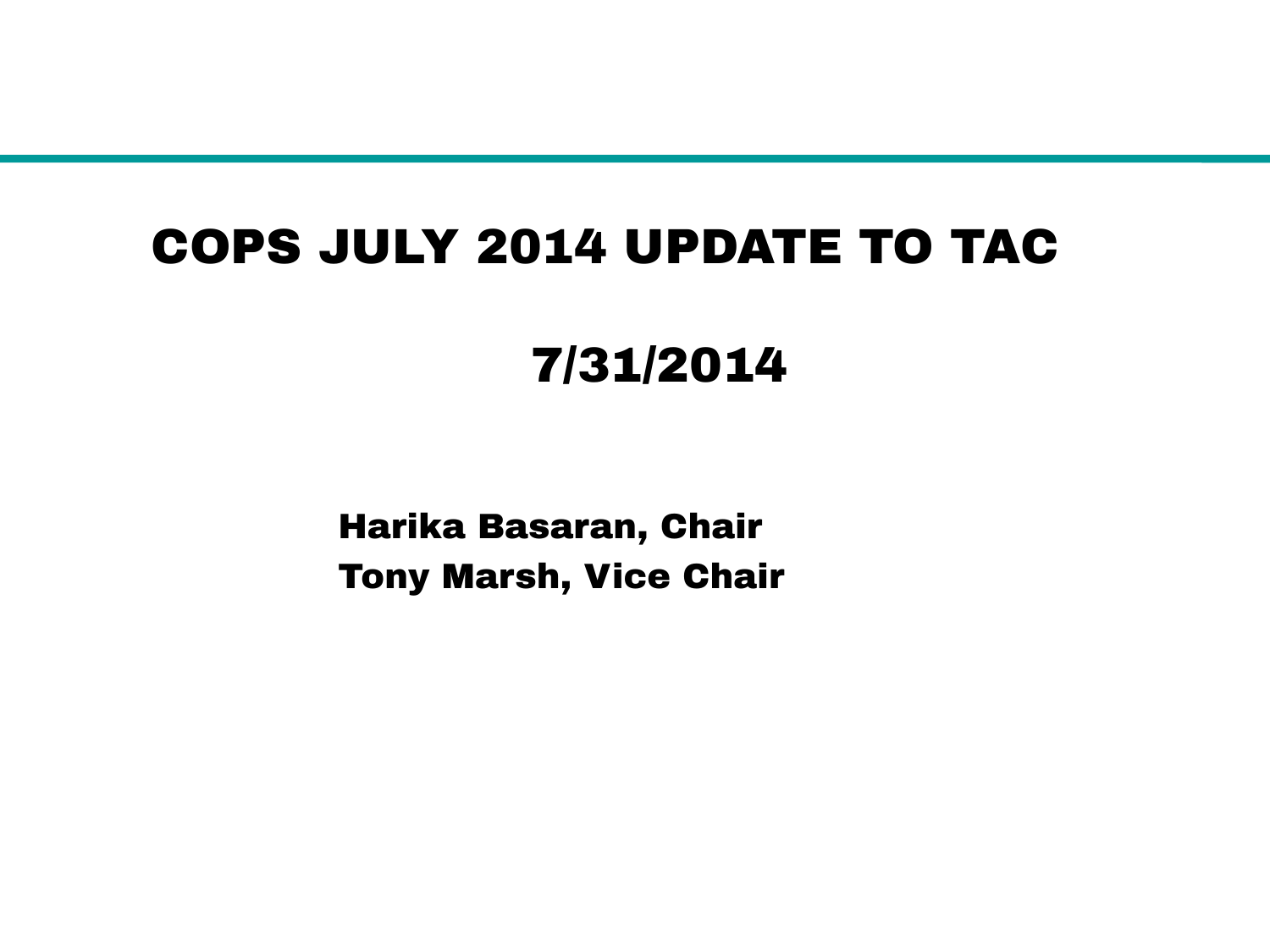

# COPS JULY 2014 UPDATE TO TAC 7/31/2014
Harika Basaran, Chair
Tony Marsh, Vice Chair